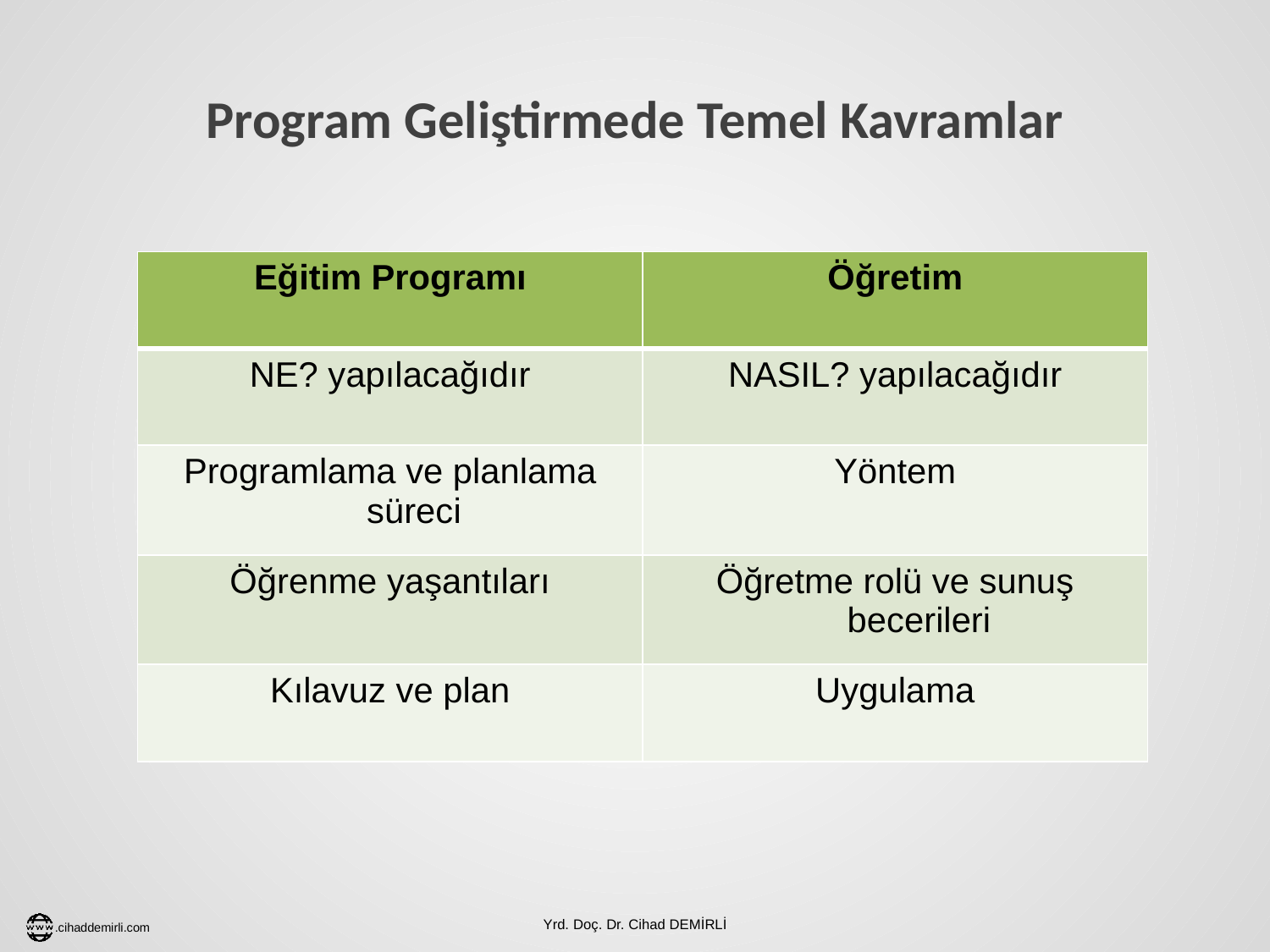

# Program Geliştirmede Temel Kavramlar
| Eğitim Programı | Öğretim |
| --- | --- |
| NE? yapılacağıdır | NASIL? yapılacağıdır |
| Programlama ve planlama süreci | Yöntem |
| Öğrenme yaşantıları | Öğretme rolü ve sunuş becerileri |
| Kılavuz ve plan | Uygulama |